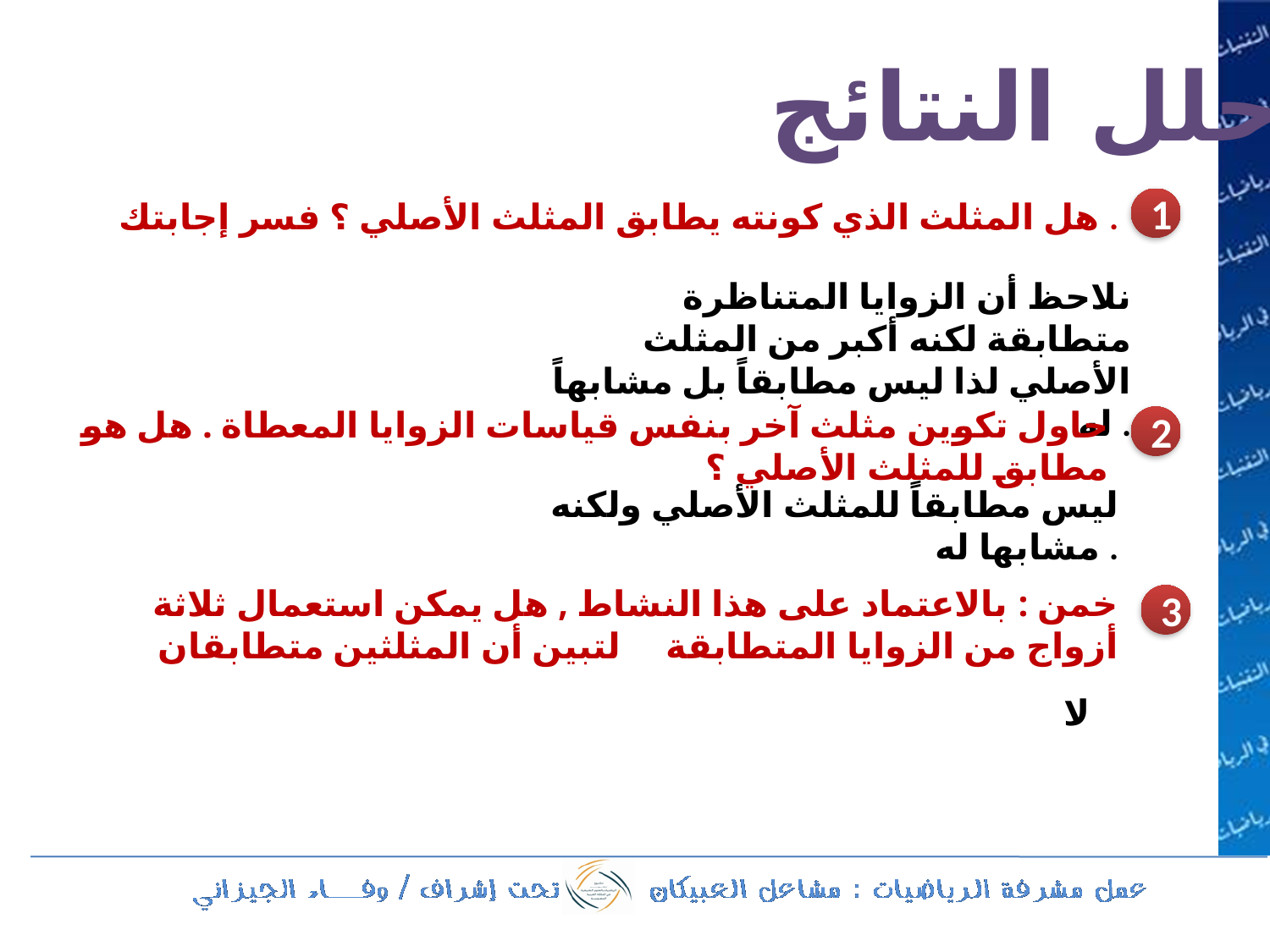

حلل النتائج
1
هل المثلث الذي كونته يطابق المثلث الأصلي ؟ فسر إجابتك .
نلاحظ أن الزوايا المتناظرة متطابقة لكنه أكبر من المثلث الأصلي لذا ليس مطابقاً بل مشابهاً له .
حاول تكوين مثلث آخر بنفس قياسات الزوايا المعطاة . هل هو مطابق للمثلث الأصلي ؟
2
ليس مطابقاً للمثلث الأصلي ولكنه مشابها له .
خمن : بالاعتماد على هذا النشاط , هل يمكن استعمال ثلاثة أزواج من الزوايا المتطابقة     لتبين أن المثلثين متطابقان
3
لا